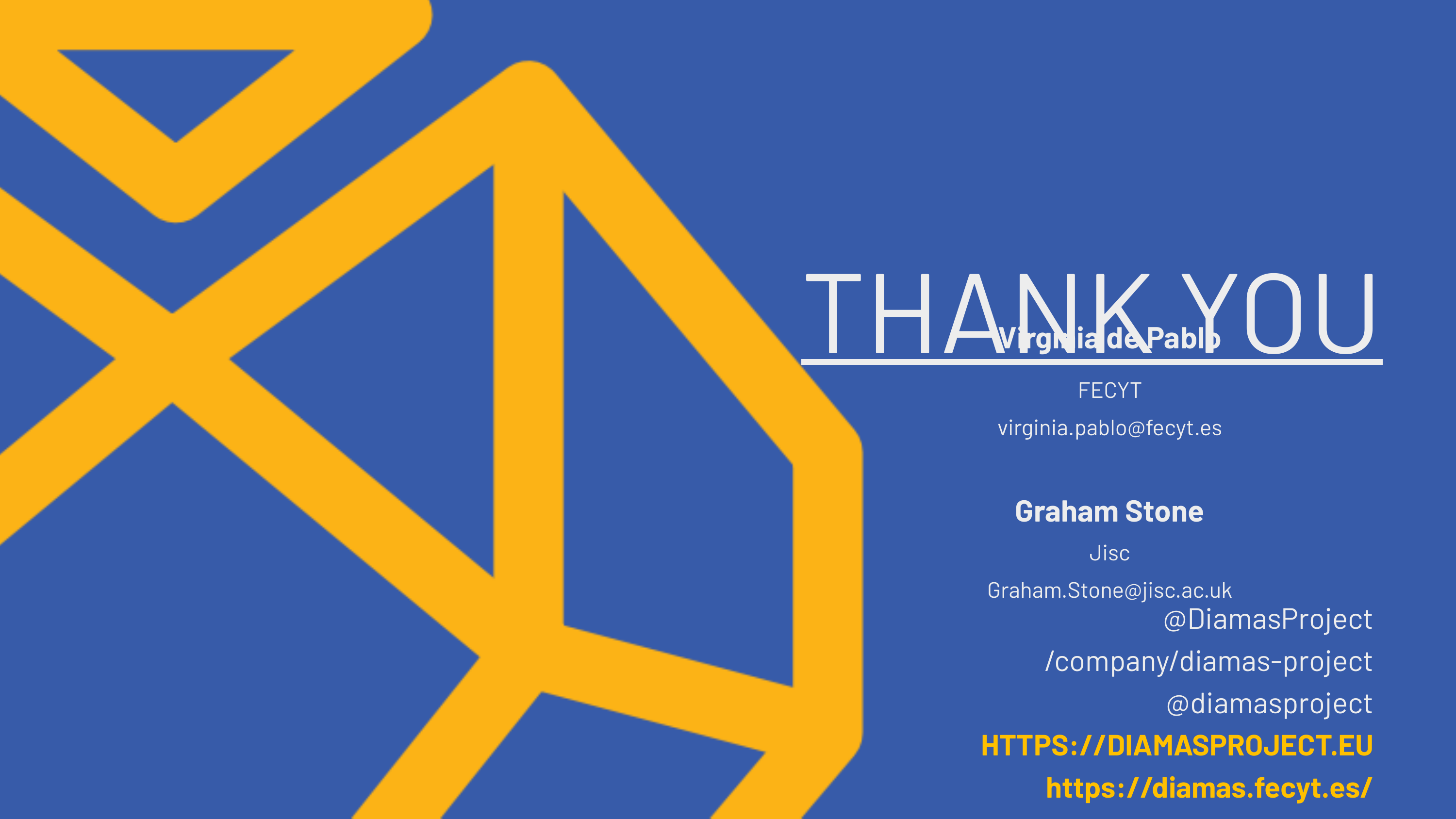

THANK YOU
Virginia de Pablo

FECYT
virginia.pablo@fecyt.es

Graham Stone
Jisc
Graham.Stone@jisc.ac.uk
@DiamasProject
/company/diamas-project @diamasproject HTTPS://DIAMASPROJECT.EU
https://diamas.fecyt.es/